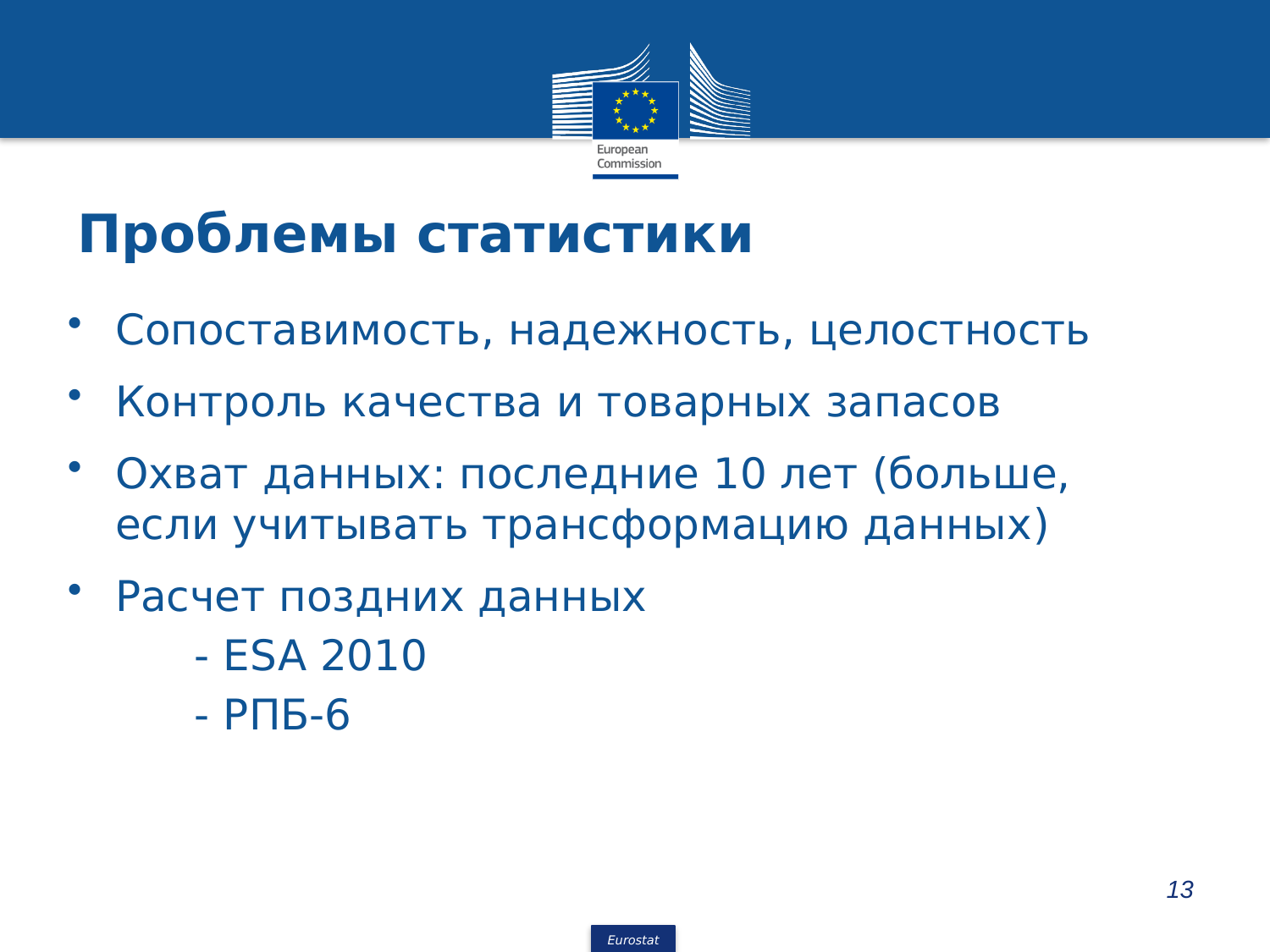

# Проблемы статистики
Сопоставимость, надежность, целостность
Контроль качества и товарных запасов
Охват данных: последние 10 лет (больше, если учитывать трансформацию данных)
Расчет поздних данных
- ESA 2010
- РПБ-6

13